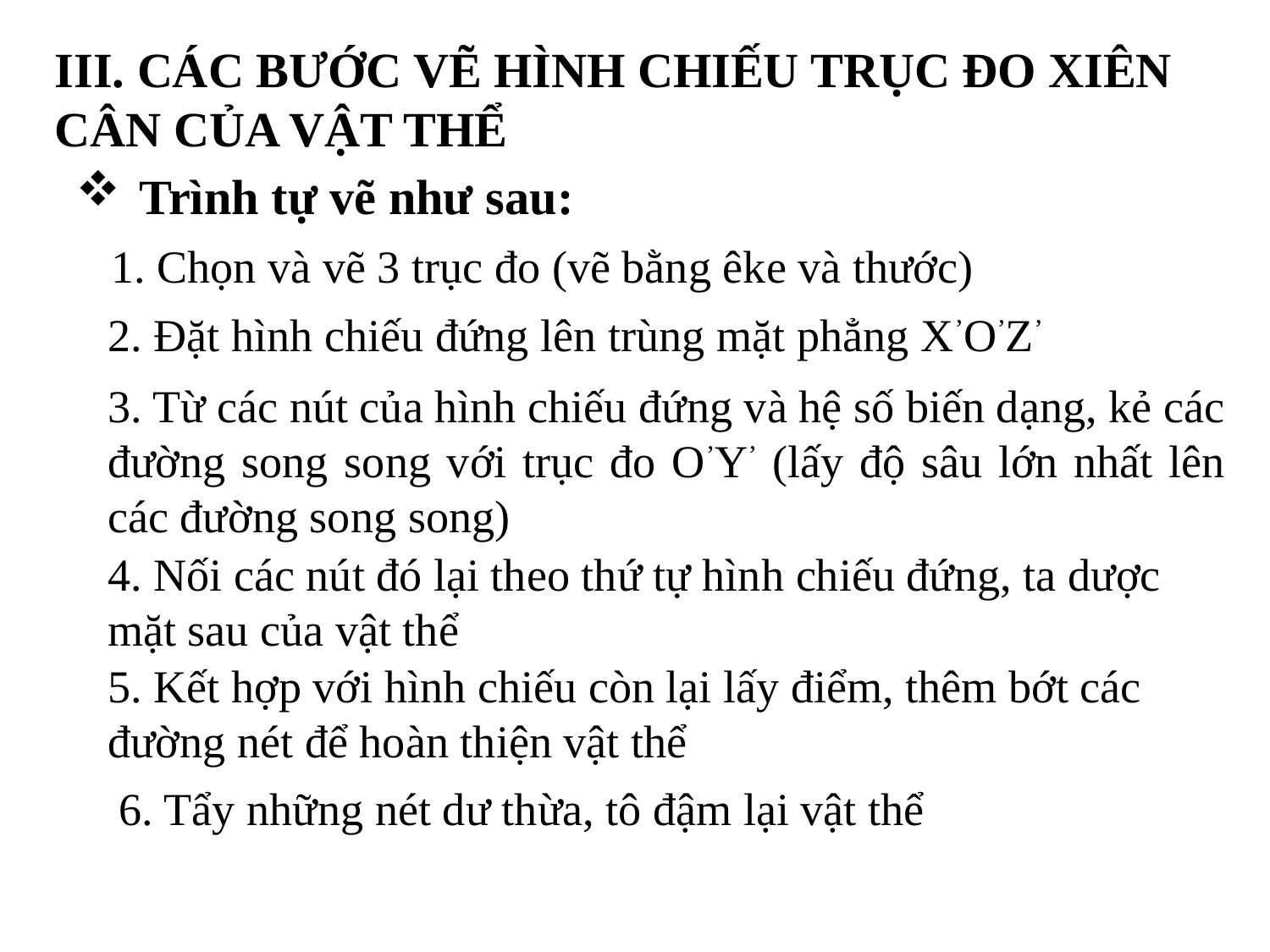

III. CÁC BƯỚC VẼ HÌNH CHIẾU TRỤC ĐO XIÊN CÂN CỦA VẬT THỂ
Trình tự vẽ như sau:
1. Chọn và vẽ 3 trục đo (vẽ bằng êke và thước)
2. Đặt hình chiếu đứng lên trùng mặt phẳng X’O’Z’
3. Từ các nút của hình chiếu đứng và hệ số biến dạng, kẻ các đường song song với trục đo O’Y’ (lấy độ sâu lớn nhất lên các đường song song)
4. Nối các nút đó lại theo thứ tự hình chiếu đứng, ta dược mặt sau của vật thể
5. Kết hợp với hình chiếu còn lại lấy điểm, thêm bớt các đường nét để hoàn thiện vật thể
6. Tẩy những nét dư thừa, tô đậm lại vật thể